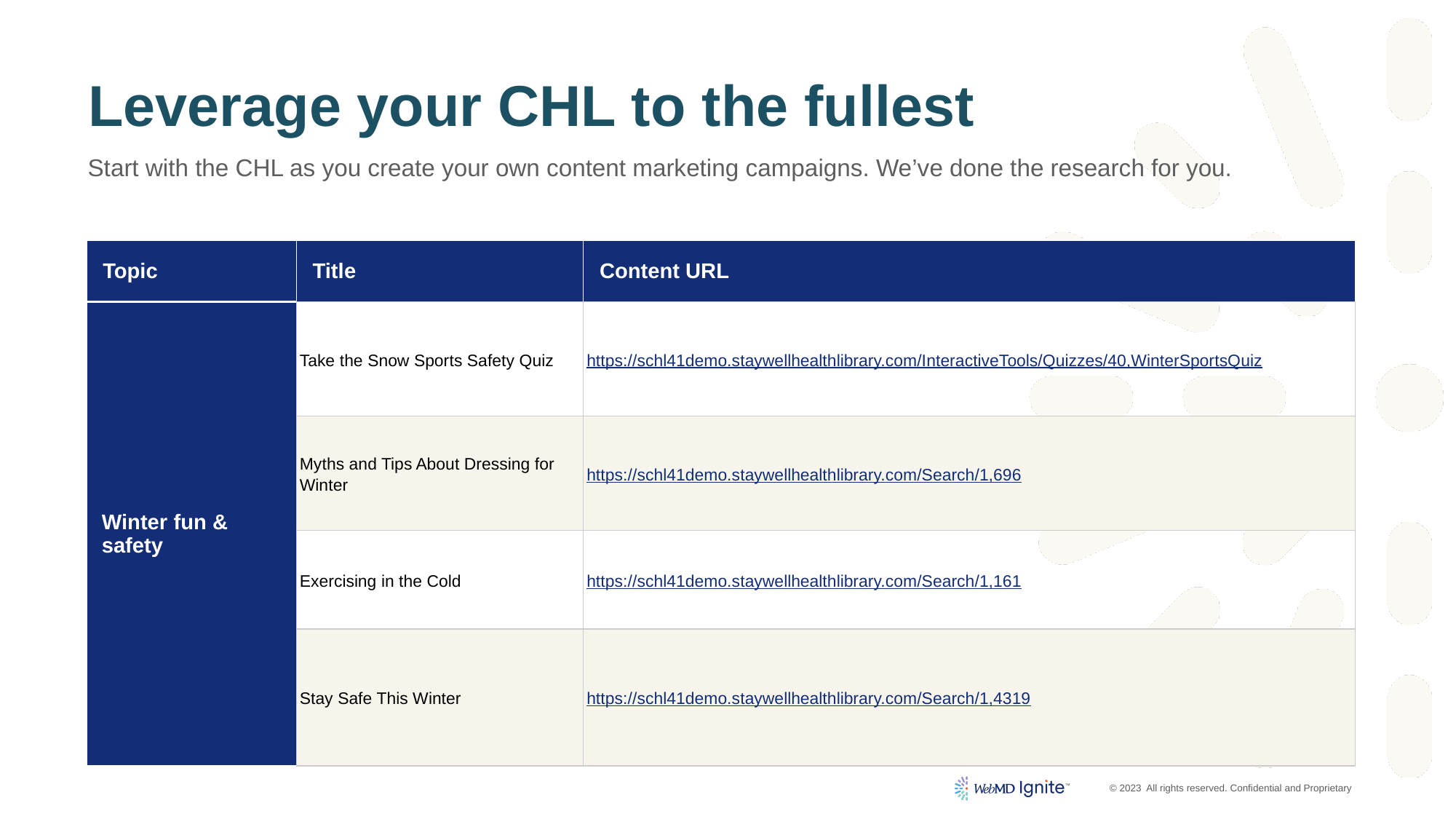

# Leverage your CHL to the fullest
Start with the CHL as you create your own content marketing campaigns. We’ve done the research for you.
| Topic | Title | Content URL |
| --- | --- | --- |
| Winter fun & safety | Take the Snow Sports Safety Quiz | https://schl41demo.staywellhealthlibrary.com/InteractiveTools/Quizzes/40,WinterSportsQuiz |
|  | Myths and Tips About Dressing for Winter | https://schl41demo.staywellhealthlibrary.com/Search/1,696 |
|  | Exercising in the Cold | https://schl41demo.staywellhealthlibrary.com/Search/1,161 |
|  | Stay Safe This Winter | https://schl41demo.staywellhealthlibrary.com/Search/1,4319 |